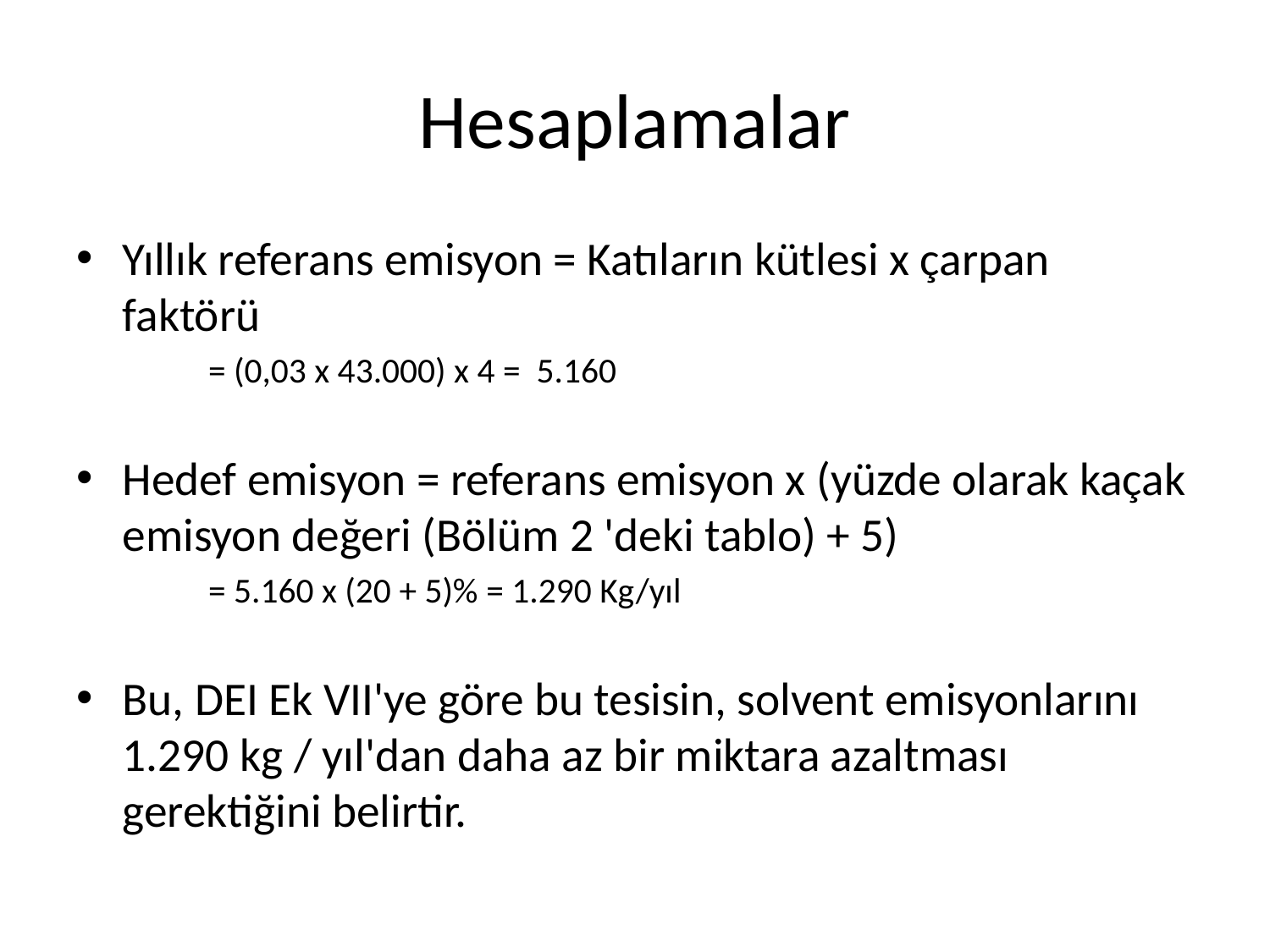

# Hesaplamalar
Yıllık referans emisyon = Katıların kütlesi x çarpan faktörü
 = (0,03 x 43.000) x 4 =  5.160

Hedef emisyon = referans emisyon x (yüzde olarak kaçak emisyon değeri (Bölüm 2 'deki tablo) + 5)
 = 5.160 x (20 + 5)% = 1.290 Kg/yıl

Bu, DEI Ek VII'ye göre bu tesisin, solvent emisyonlarını 1.290 kg / yıl'dan daha az bir miktara azaltması gerektiğini belirtir.